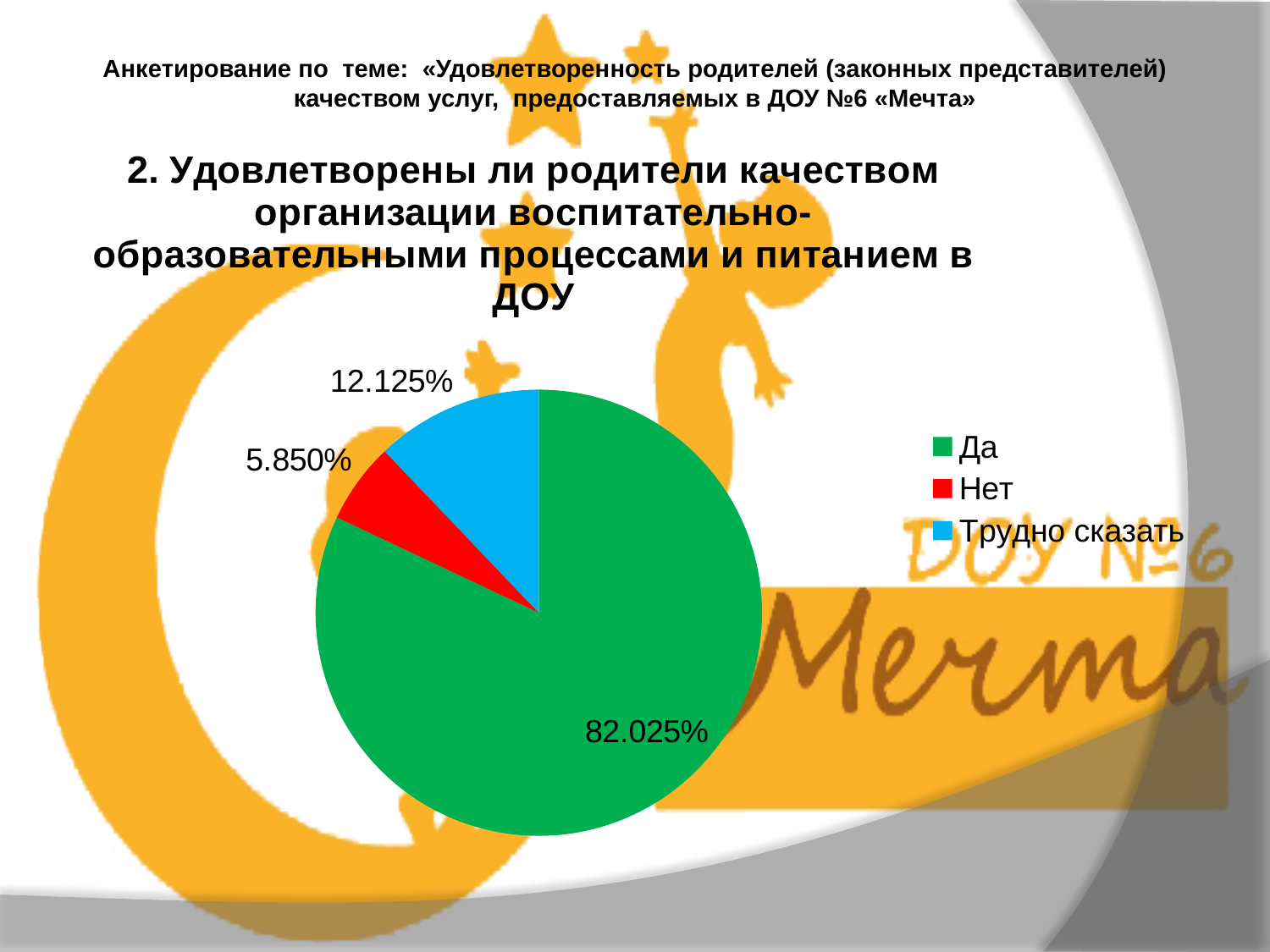

# Анкетирование по  теме:  «Удовлетворенность родителей (законных представителей) качеством услуг,  предоставляемых в ДОУ №6 «Мечта»

### Chart: 2. Удовлетворены ли родители качеством организации воспитательно-образовательными процессами и питанием в ДОУ

| Category | С удовольствием ли Ваш ребенок посещает детский сад? |
|---|---|
| Да | 0.82025 |
| Нет | 0.0585 |
| Трудно сказать | 0.12125000000000002 |